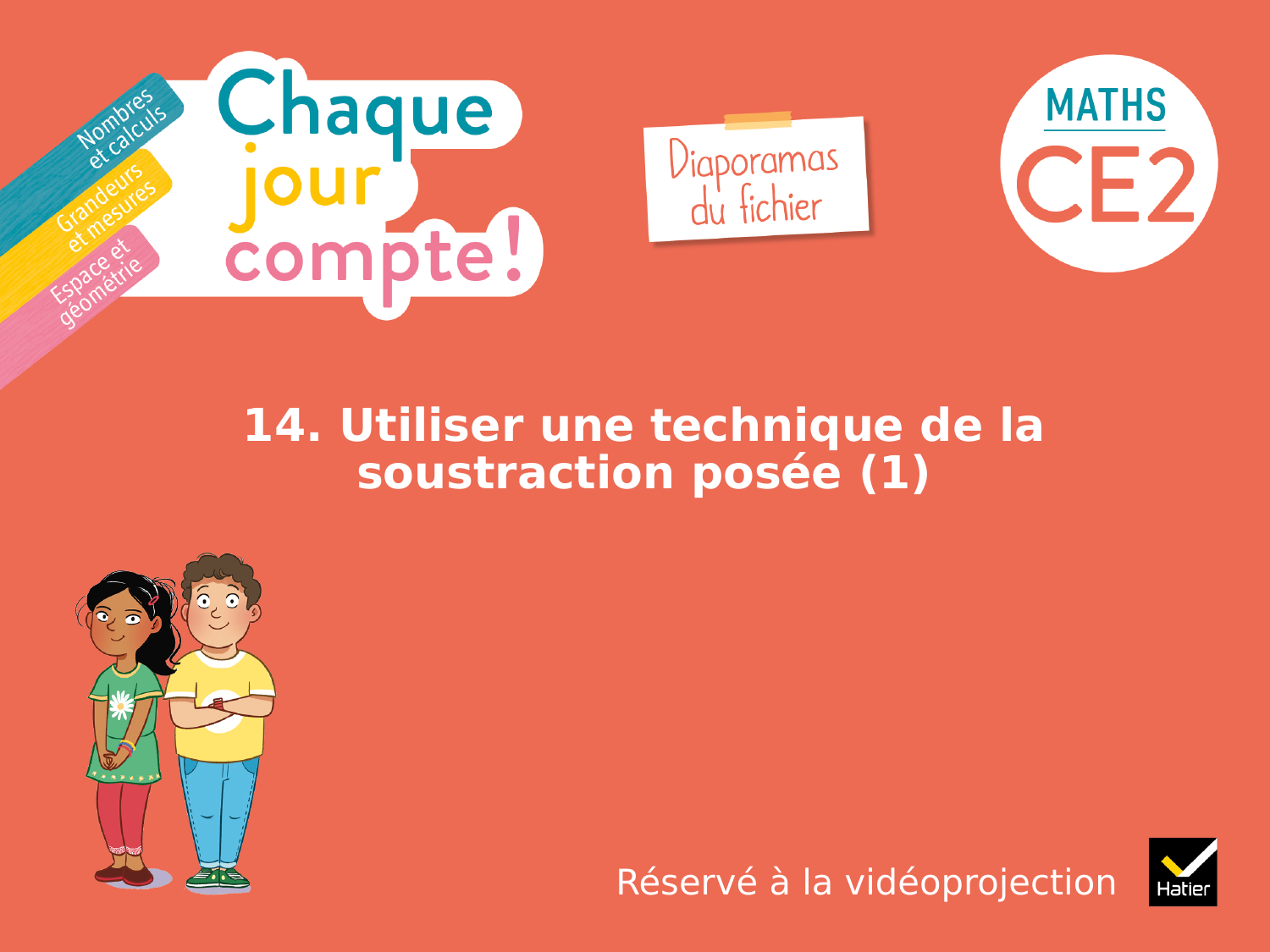

# 14. Utiliser une technique de la soustraction posée (1)